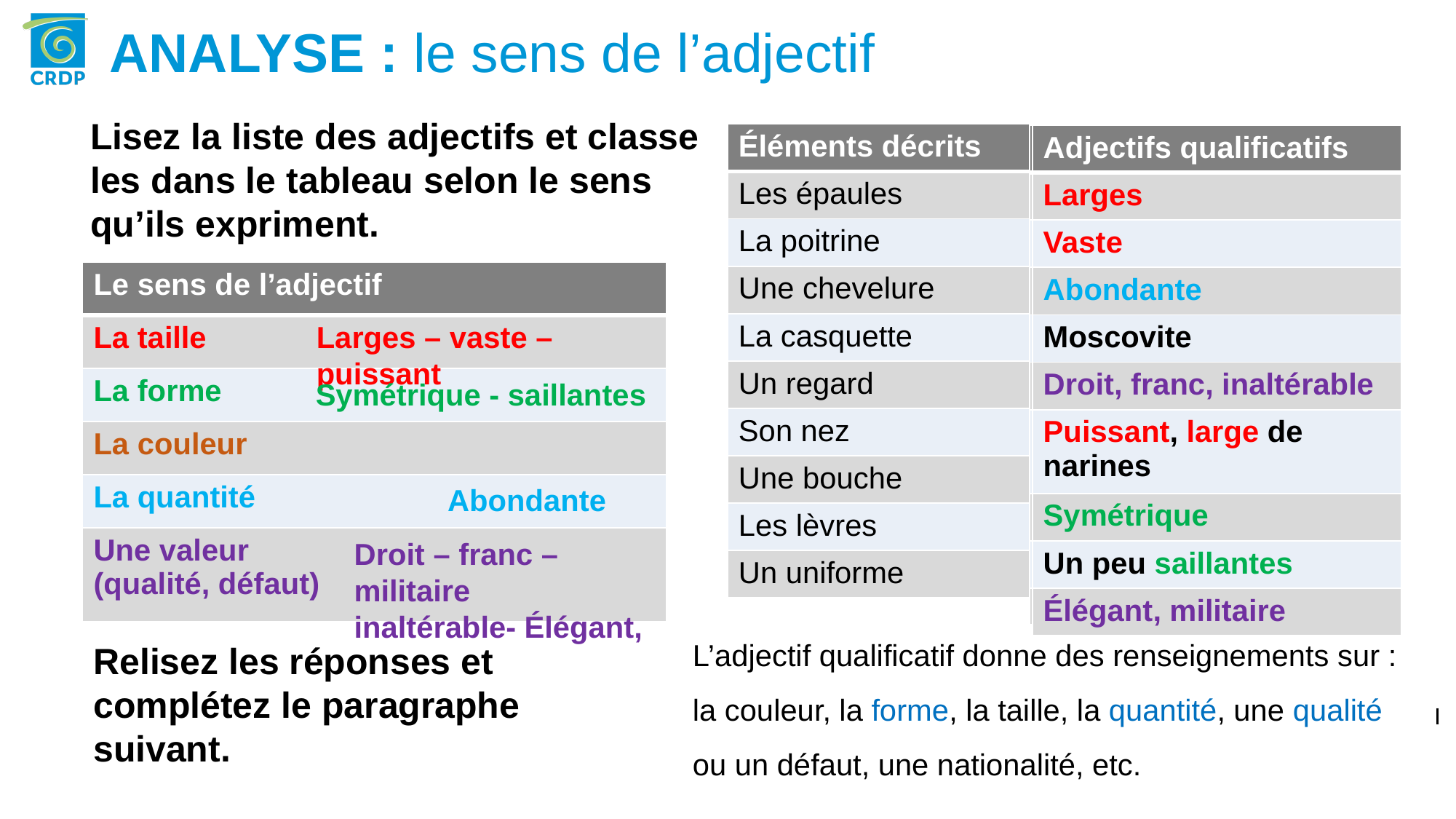

ANALYSE : le sens de l’adjectif
| Éléments décrits |
| --- |
| Les épaules |
| La poitrine |
| Une chevelure |
| La casquette |
| Un regard |
| Son nez |
| Une bouche |
| Les lèvres |
| Un uniforme |
| Adjectifs qualificatifs |
| --- |
| Larges |
| Vaste |
| Abondante |
| Moscovite |
| Droit, franc, inaltérable |
| Puissant, large de narines |
| Symétrique |
| Un peu saillantes |
| Élégant, militaire |
| Adjectifs qualificatifs |
| --- |
| Larges |
| Vaste |
| Abondante |
| Moscovite |
| Droit, franc, inaltérable |
| Puissant, large de narines |
| Symétrique |
| Un peu saillantes |
| Élégant, militaire |
Lisez la liste des adjectifs et classe les dans le tableau selon le sens qu’ils expriment.

| Le sens de l’adjectif |
| --- |
| La taille |
| La forme |
| La couleur |
| La quantité |
| Une valeur (qualité, défaut) |
Larges – vaste – puissant
Symétrique - saillantes
Abondante
Droit – franc – militaire
inaltérable- Élégant,
Relisez les réponses et complétez le paragraphe suivant.
L’adjectif qualificatif donne des renseignements sur : la couleur, la ………. , la taille, la ………. , une ……….. ou un défaut, une nationalité, etc.

L’adjectif qualificatif donne des renseignements sur : la couleur, la forme, la taille, la quantité, une qualité ou un défaut, une nationalité, etc.